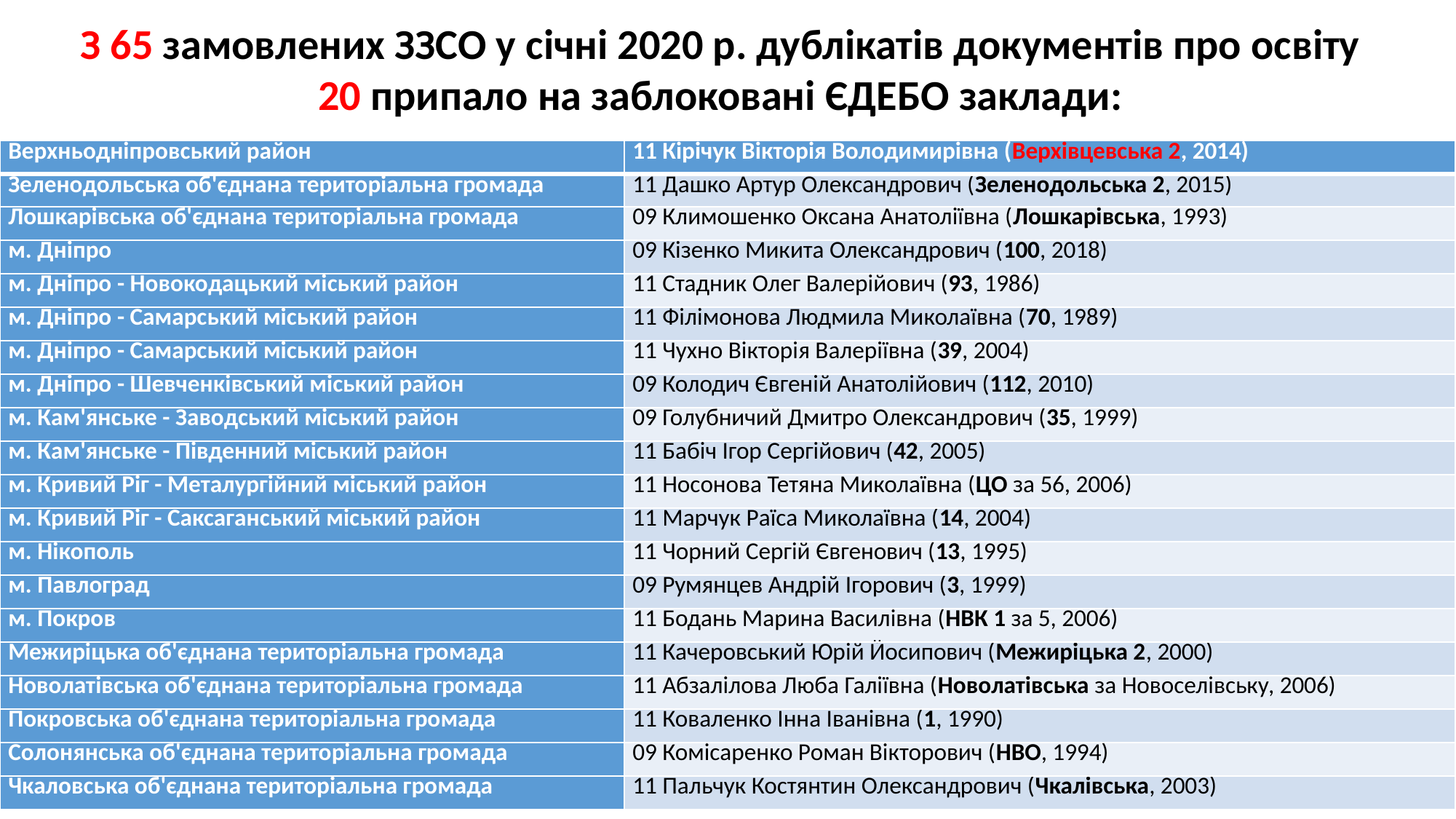

З 65 замовлених ЗЗСО у січні 2020 р. дублікатів документів про освіту
20 припало на заблоковані ЄДЕБО заклади:
| Верхньоднiпровський район | 11 Кiрiчук Вiкторiя Володимирiвна (Верхiвцевська 2, 2014) |
| --- | --- |
| Зеленодольська об'єднана територiальна громада | 11 Дашко Артур Олександрович (Зеленодольська 2, 2015) |
| Лошкарiвська об'єднана територiальна громада | 09 Климошенко Оксана Анатолiївна (Лошкарiвська, 1993) |
| м. Днiпро | 09 Кiзенко Микита Олександрович (100, 2018) |
| м. Днiпро - Новокодацький мiський район | 11 Стадник Олег Валерiйович (93, 1986) |
| м. Днiпро - Самарський мiський район | 11 Фiлiмонова Людмила Миколаївна (70, 1989) |
| м. Днiпро - Самарський мiський район | 11 Чухно Вiкторiя Валерiївна (39, 2004) |
| м. Днiпро - Шевченкiвський мiський район | 09 Колодич Євгенiй Анатолiйович (112, 2010) |
| м. Кам'янське - Заводський мiський район | 09 Голубничий Дмитро Олександрович (35, 1999) |
| м. Кам'янське - Пiвденний мiський район | 11 Бабiч Iгор Сергiйович (42, 2005) |
| м. Кривий Рiг - Металургiйний мiський район | 11 Носонова Тетяна Миколаївна (ЦО за 56, 2006) |
| м. Кривий Рiг - Саксаганський мiський район | 11 Марчук Раїса Миколаївна (14, 2004) |
| м. Нiкополь | 11 Чорний Сергiй Євгенович (13, 1995) |
| м. Павлоград | 09 Румянцев Андрiй Iгорович (3, 1999) |
| м. Покров | 11 Бодань Марина Василiвна (НВК 1 за 5, 2006) |
| Межирiцька об'єднана територiальна громада | 11 Качеровський Юрiй Йосипович (Межирiцька 2, 2000) |
| Новолатiвська об'єднана територiальна громада | 11 Абзалiлова Люба Галiївна (Новолатiвська за Новоселiвську, 2006) |
| Покровська об'єднана територiальна громада | 11 Коваленко Iнна Iванiвна (1, 1990) |
| Солонянська об'єднана територiальна громада | 09 Комiсаренко Роман Вiкторович (НВО, 1994) |
| Чкаловська об'єднана територiальна громада | 11 Пальчук Костянтин Олександрович (Чкалiвська, 2003) |